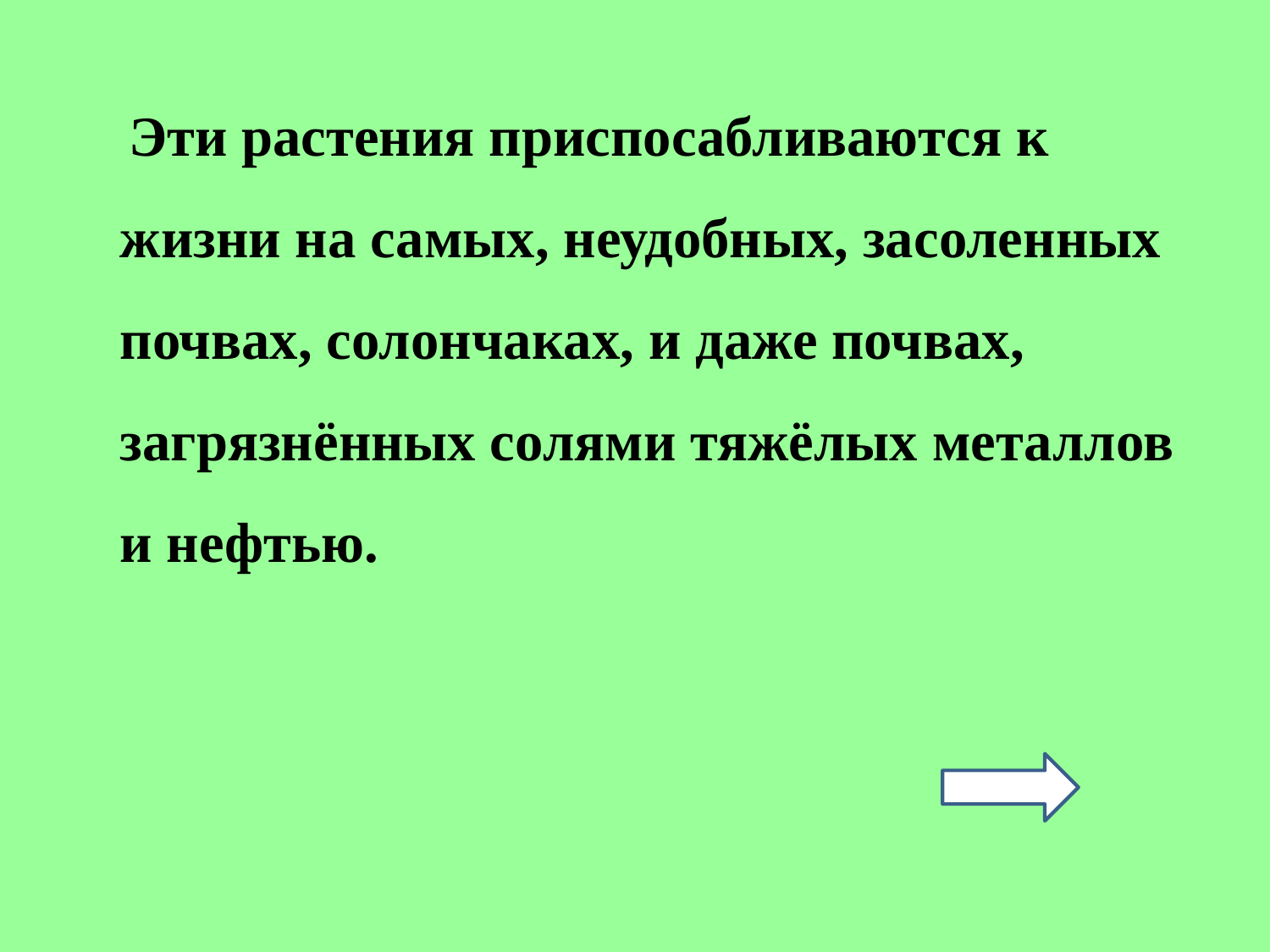

#
    Эти растения приспосабливаются к жизни на самых, неудобных, засоленных почвах, солончаках, и даже почвах, загрязнённых солями тяжёлых металлов и нефтью.